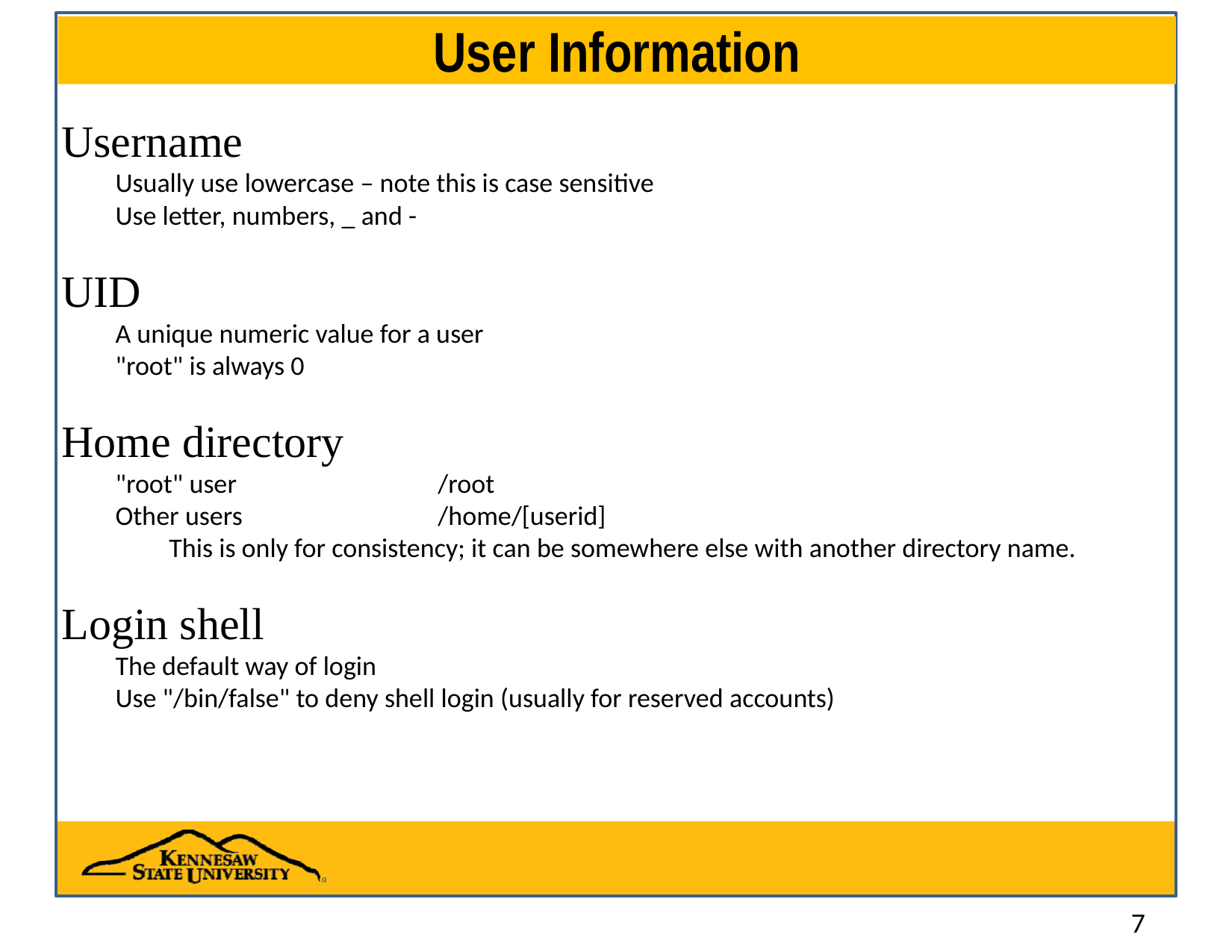

# User Information
Username
Usually use lowercase – note this is case sensitive
Use letter, numbers, _ and -

UID
A unique numeric value for a user
"root" is always 0

Home directory
"root" user			/root
Other users			/home/[userid]
This is only for consistency; it can be somewhere else with another directory name.

Login shell
The default way of login
Use "/bin/false" to deny shell login (usually for reserved accounts)